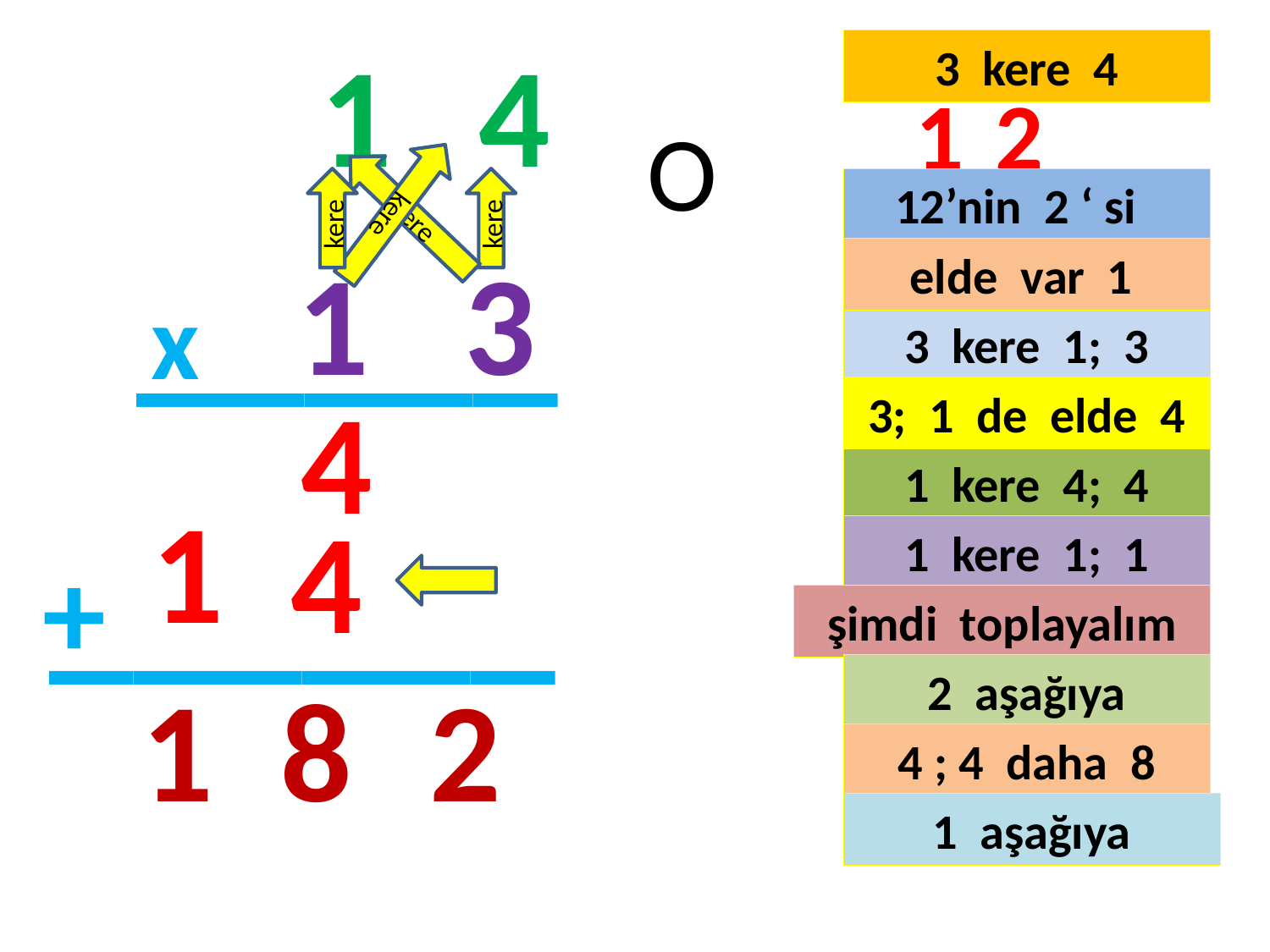

1
4
3  kere  4

1
2
O
kere
kere
kere
kere
12’nin  2 ‘ si
_____
1   3
elde  var  1
x
#

3  kere  1;  3
4
3;  1  de  elde  4

1  kere  4;  4
1
______
4
1  kere  1;  1
+

şimdi  toplayalım
1
8
2
2  aşağıya
4 ; 4  daha  8
1  aşağıya